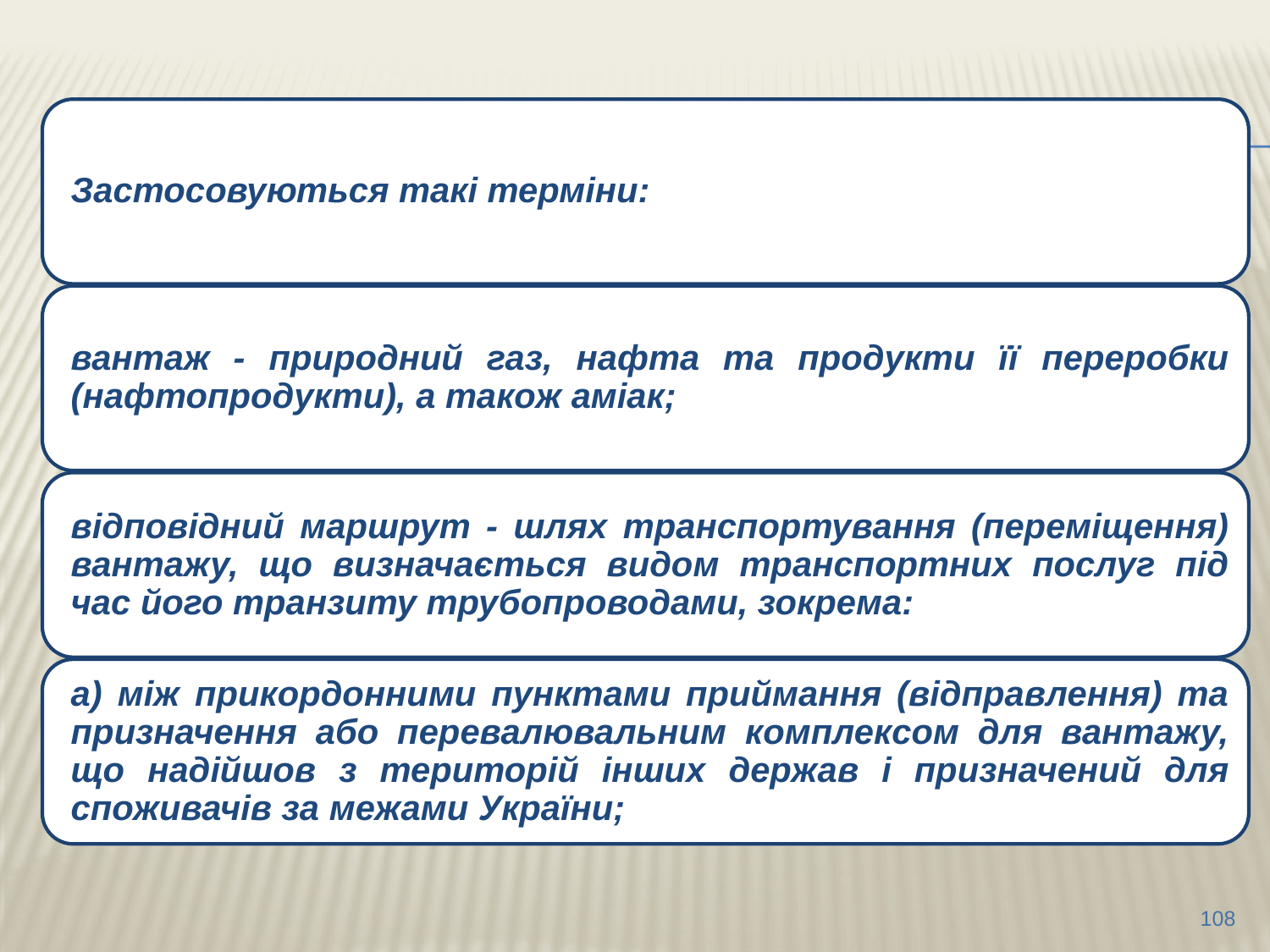

Застосовуються такі терміни:
вантаж - природний газ, нафта та продукти її переробки (нафтопродукти), а також аміак;
відповідний маршрут - шлях транспортування (переміщення) вантажу, що визначається видом транспортних послуг під час його транзиту трубопроводами, зокрема:
а) між прикордонними пунктами приймання (відправлення) та призначення або перевалювальним комплексом для вантажу, що надійшов з територій інших держав і призначений для споживачів за межами України;
108